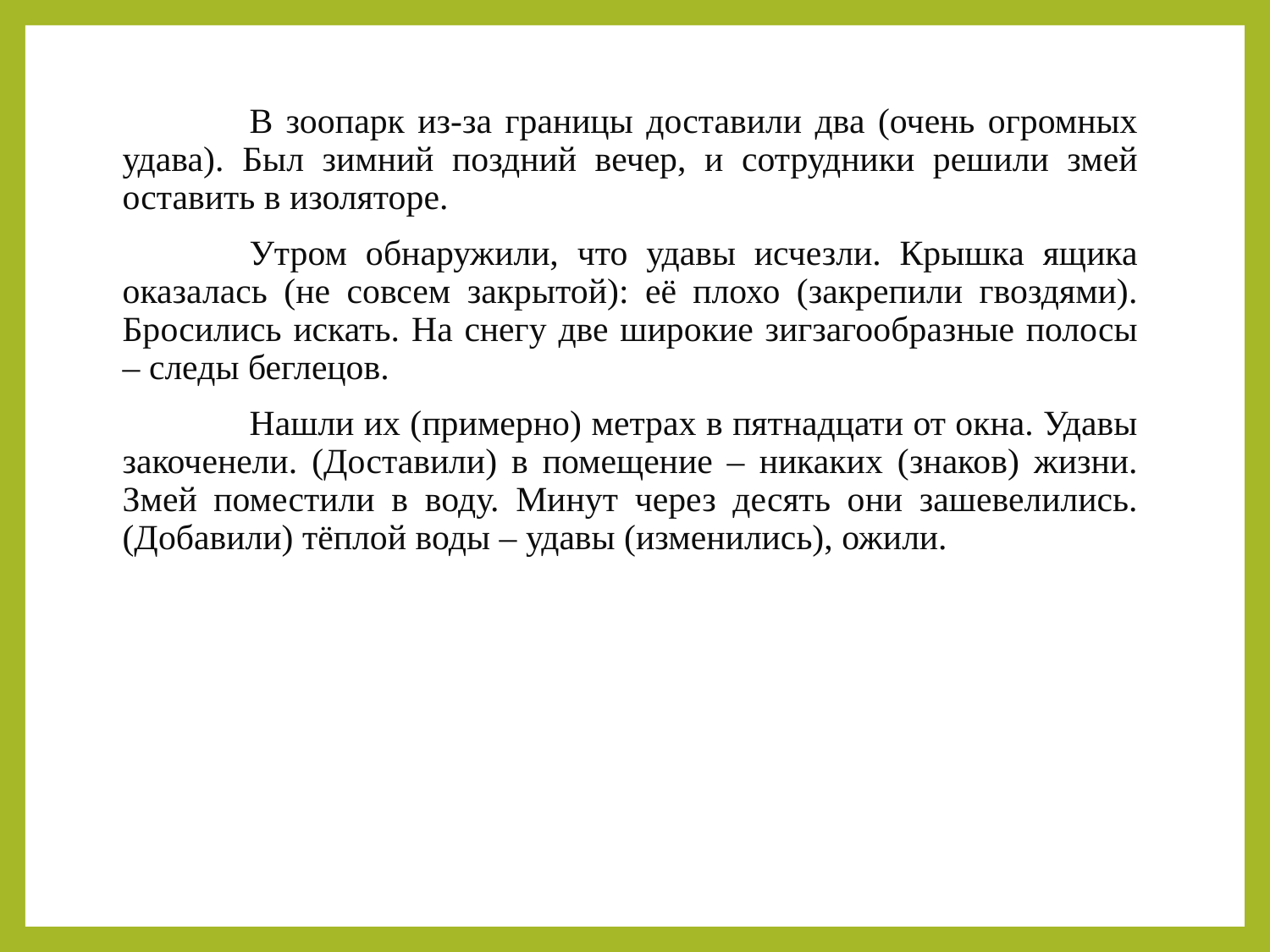

В зоопарк из-за границы доставили два (очень огромных удава). Был зимний поздний вечер, и сотрудники решили змей оставить в изоляторе.
	Утром обнаружили, что удавы исчезли. Крышка ящика оказалась (не совсем закрытой): её плохо (закрепили гвоздями). Бросились искать. На снегу две широкие зигзагообразные полосы – следы беглецов.
	Нашли их (примерно) метрах в пятнадцати от окна. Удавы закоченели. (Доставили) в помещение – никаких (знаков) жизни. Змей поместили в воду. Минут через десять они зашевелились. (Добавили) тёплой воды – удавы (изменились), ожили.